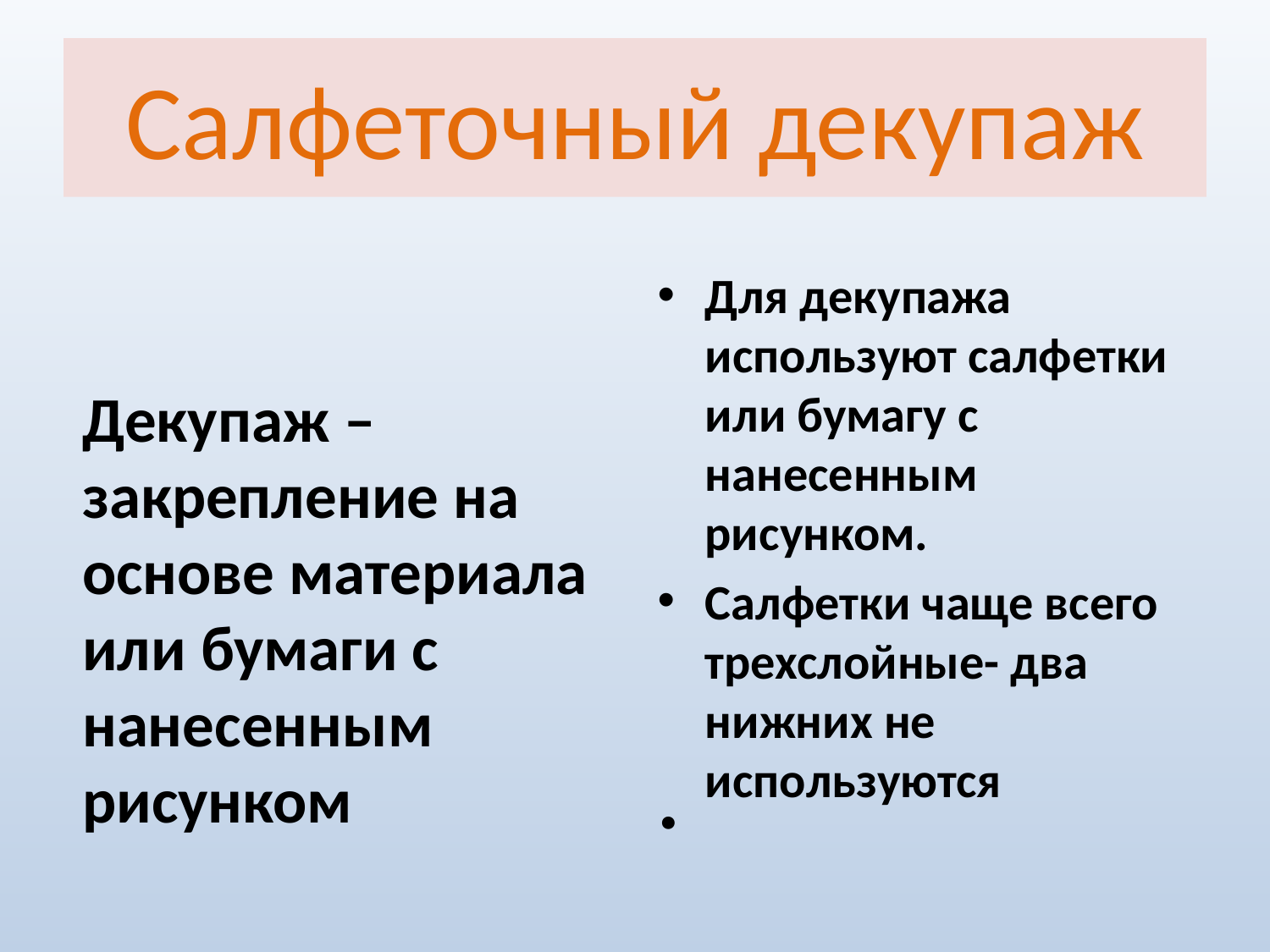

# Салфеточный декупаж
Для декупажа используют салфетки или бумагу с нанесенным рисунком.
Салфетки чаще всего трехслойные- два нижних не используются

Декупаж –закрепление на основе материала или бумаги с нанесенным рисунком
.